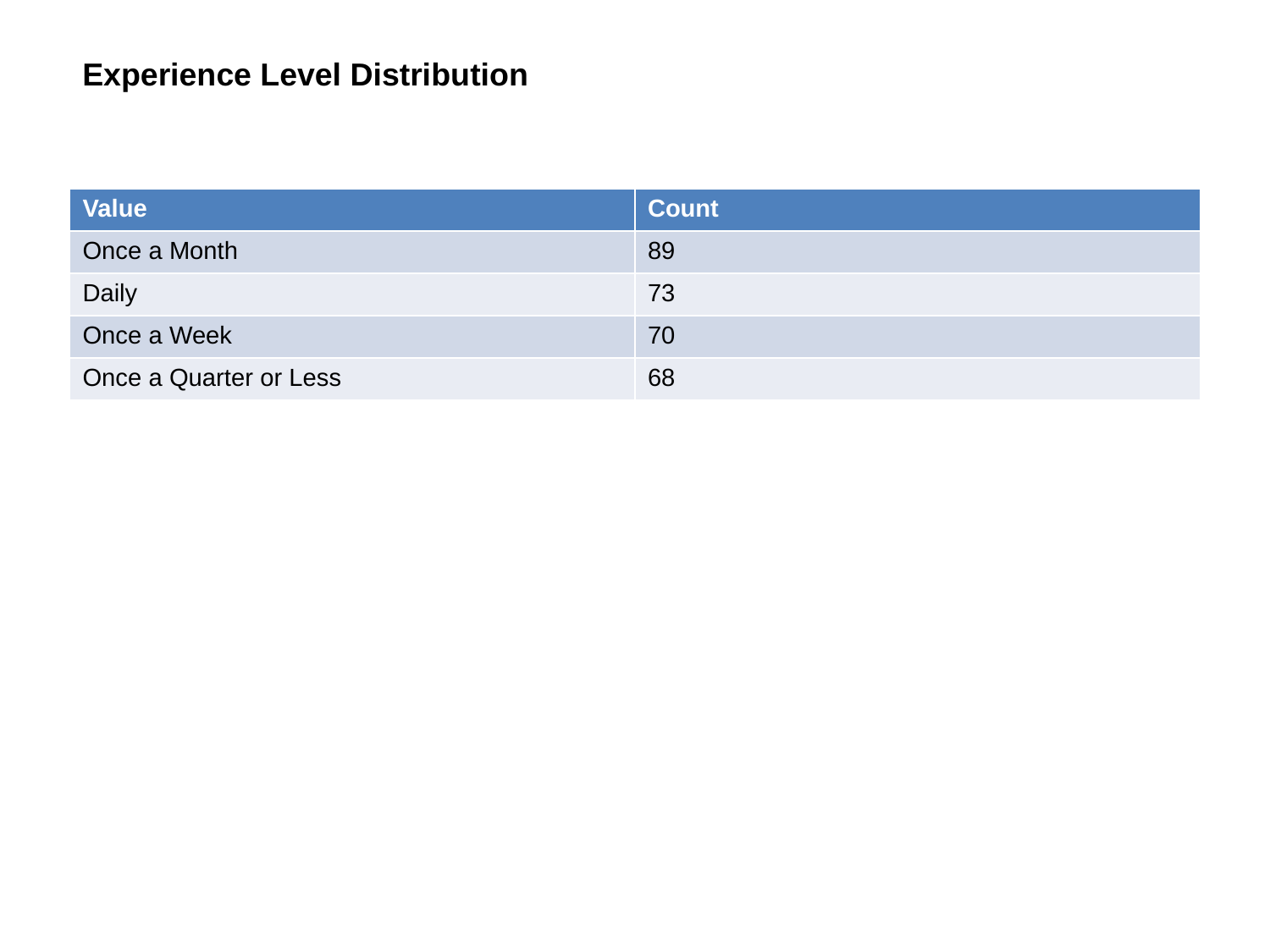

Experience Level Distribution
| Value | Count |
| --- | --- |
| Once a Month | 89 |
| Daily | 73 |
| Once a Week | 70 |
| Once a Quarter or Less | 68 |